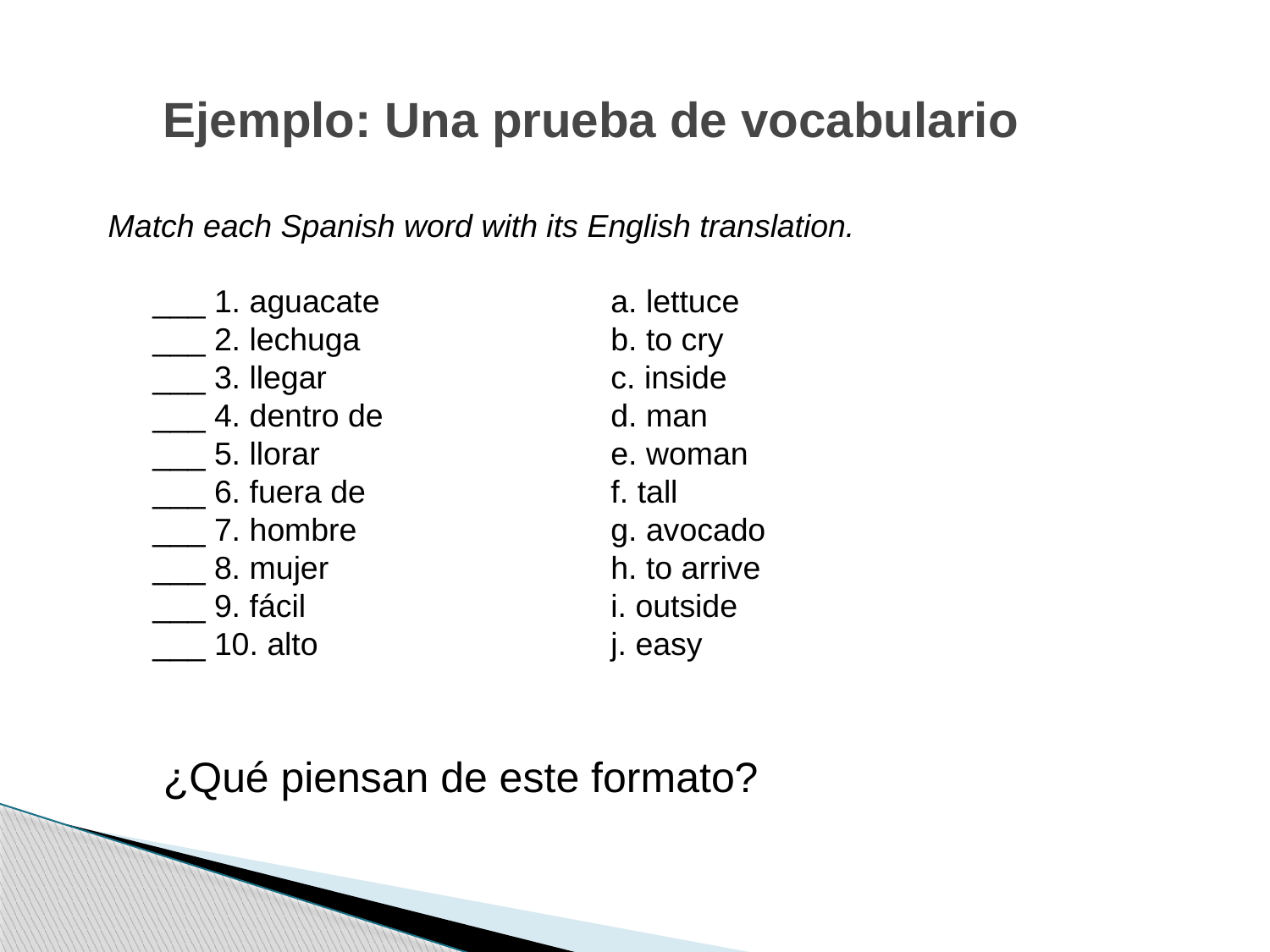

# Ejemplo: Una prueba de vocabulario
Match each Spanish word with its English translation.
___ 1. aguacate
___ 2. lechuga
___ 3. llegar
___ 4. dentro de
___ 5. llorar
___ 6. fuera de
___ 7. hombre
___ 8. mujer
___ 9. fácil
___ 10. alto
a. lettuce
b. to cry
c. inside
d. man
e. woman
f. tall
g. avocado
h. to arrive
i. outside
j. easy
¿Qué piensan de este formato?